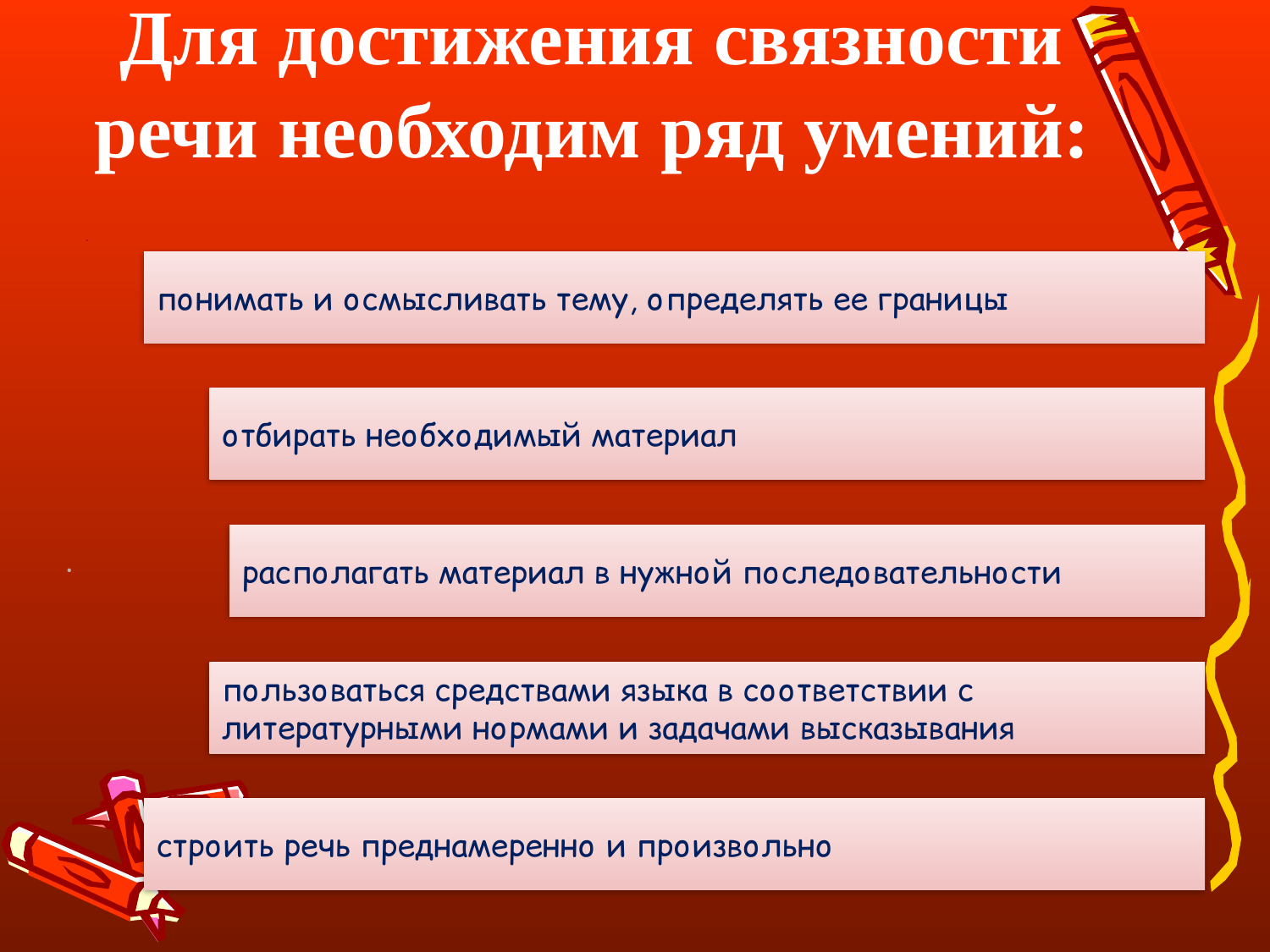

Для достижения связности речи необходим ряд умений:
понимать и осмысливать тему, определять ее границы
отбирать необходимый материал
располагать материал в нужной последовательности
строить речь преднамеренно и произвольно
пользоваться средствами языка в соответствии с литературными нормами и задачами высказывания